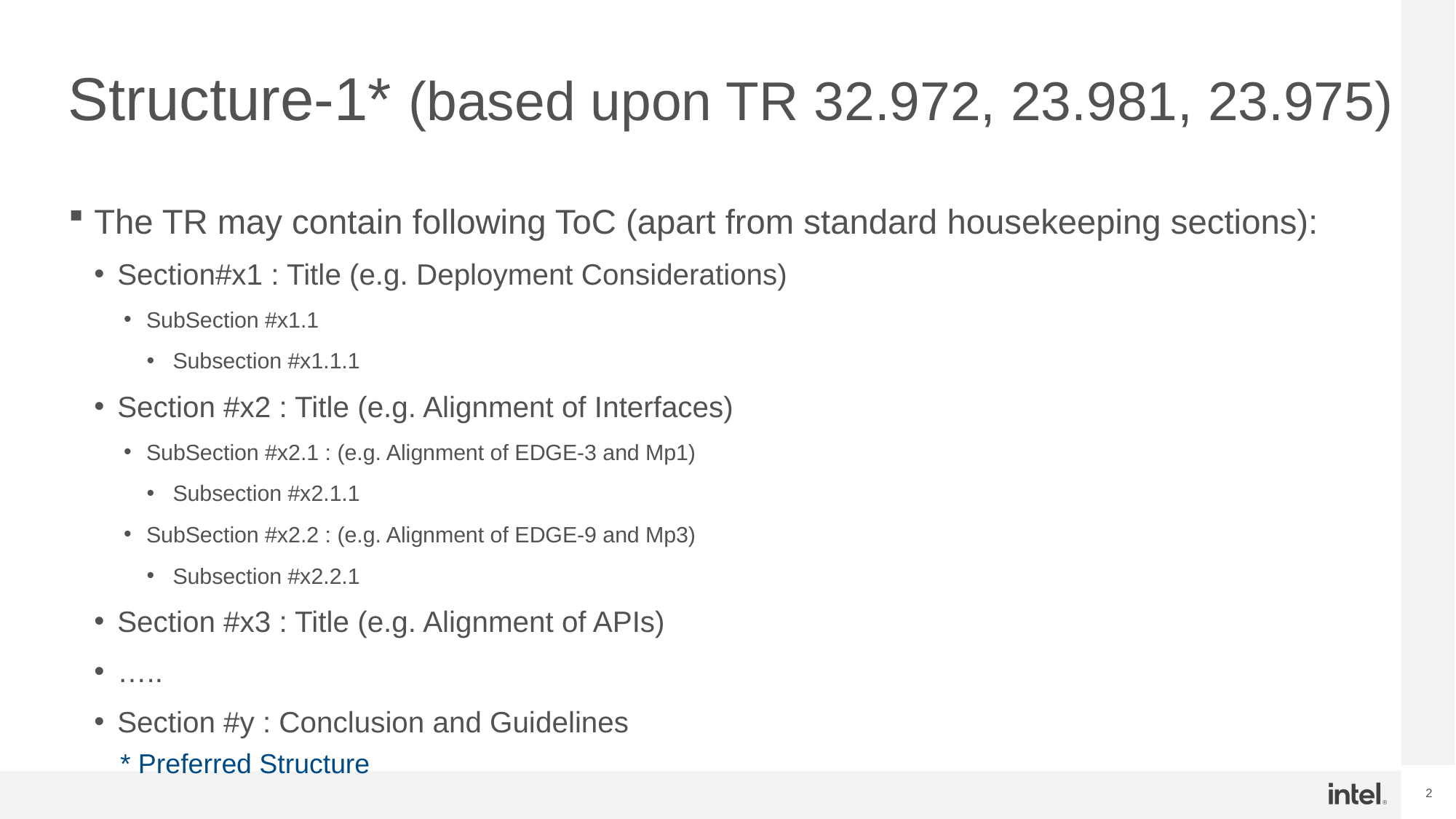

# Structure-1* (based upon TR 32.972, 23.981, 23.975)
The TR may contain following ToC (apart from standard housekeeping sections):
Section#x1 : Title (e.g. Deployment Considerations)
SubSection #x1.1
Subsection #x1.1.1
Section #x2 : Title (e.g. Alignment of Interfaces)
SubSection #x2.1 : (e.g. Alignment of EDGE-3 and Mp1)
Subsection #x2.1.1
SubSection #x2.2 : (e.g. Alignment of EDGE-9 and Mp3)
Subsection #x2.2.1
Section #x3 : Title (e.g. Alignment of APIs)
…..
Section #y : Conclusion and Guidelines
* Preferred Structure